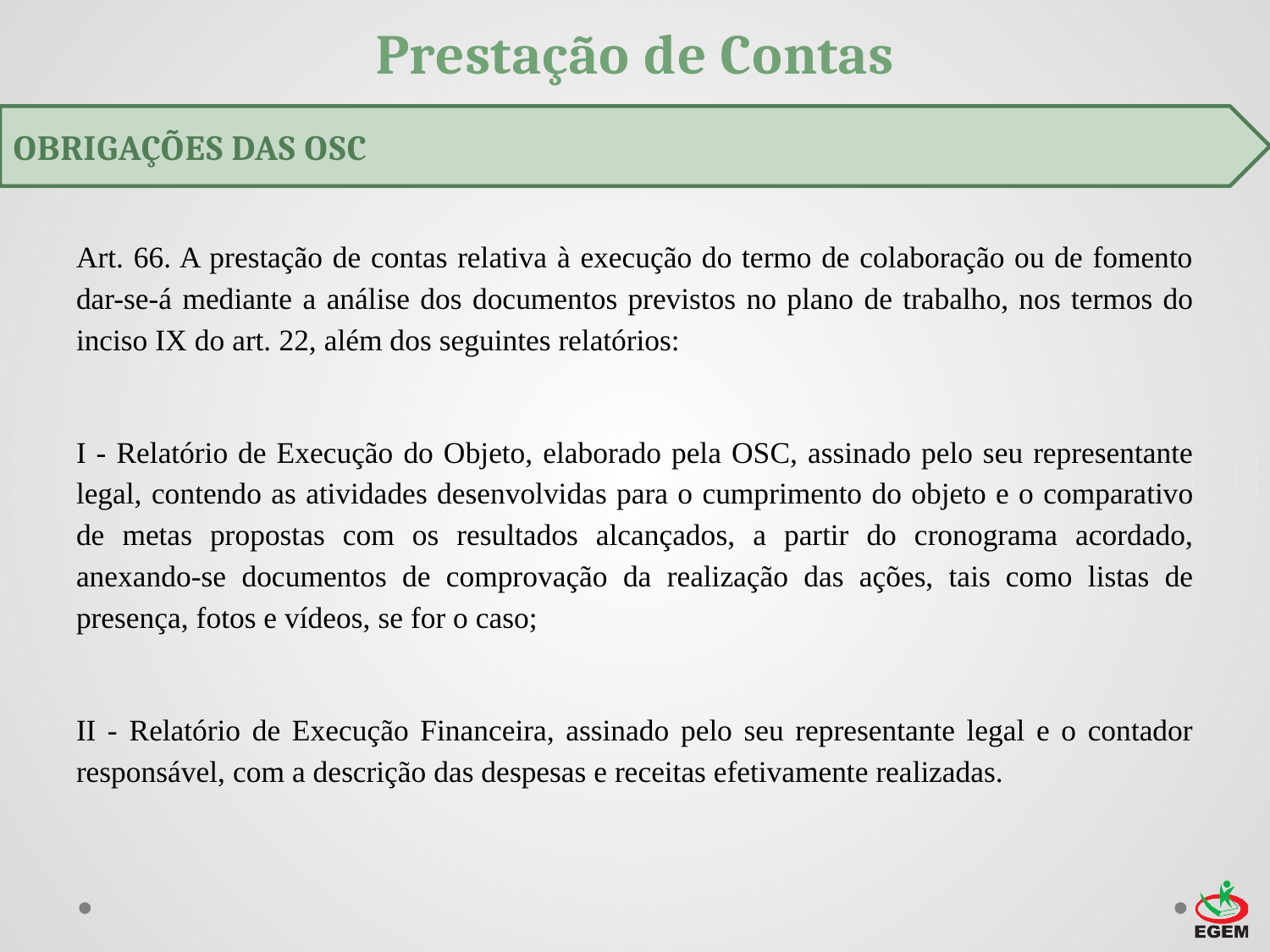

# Prestação de Contas
OBRIGAÇÕES DAS OSC
Art. 66. A prestação de contas relativa à execução do termo de colaboração ou de fomento dar-se-á mediante a análise dos documentos previstos no plano de trabalho, nos termos do inciso IX do art. 22, além dos seguintes relatórios:

I - Relatório de Execução do Objeto, elaborado pela OSC, assinado pelo seu representante legal, contendo as atividades desenvolvidas para o cumprimento do objeto e o comparativo de metas propostas com os resultados alcançados, a partir do cronograma acordado, anexando-se documentos de comprovação da realização das ações, tais como listas de presença, fotos e vídeos, se for o caso;

II - Relatório de Execução Financeira, assinado pelo seu representante legal e o contador responsável, com a descrição das despesas e receitas efetivamente realizadas.